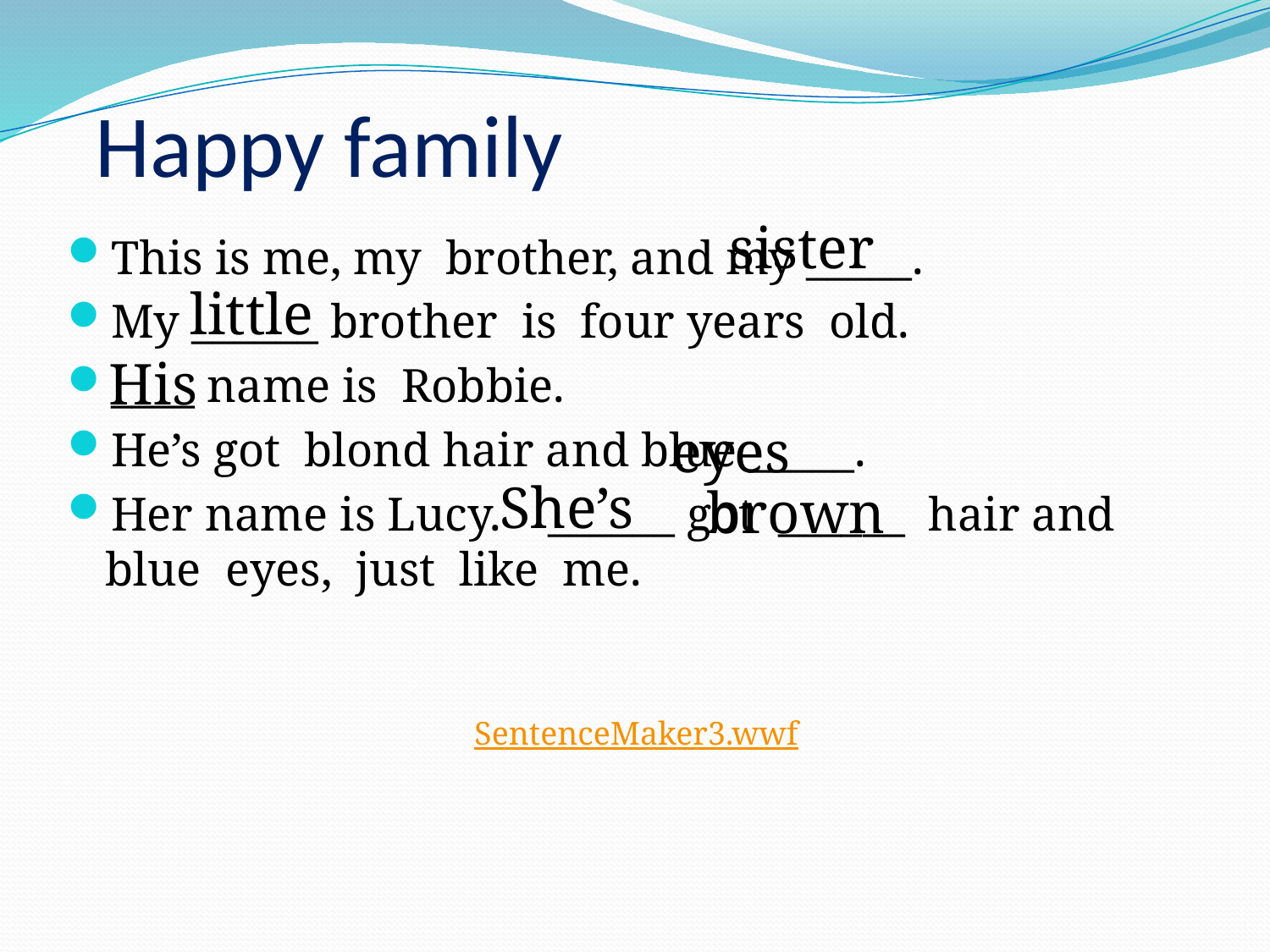

# Happy family
sister
This is me, my  brother, and my _____.
My ______ brother  is  four years  old.
____ name is  Robbie.
He’s got  blond hair and blue _____.
Her name is Lucy.    ______ got  ______  hair and  blue  eyes,  just  like  me.

little
His
eyes
She’s
brown
SentenceMaker3.wwf